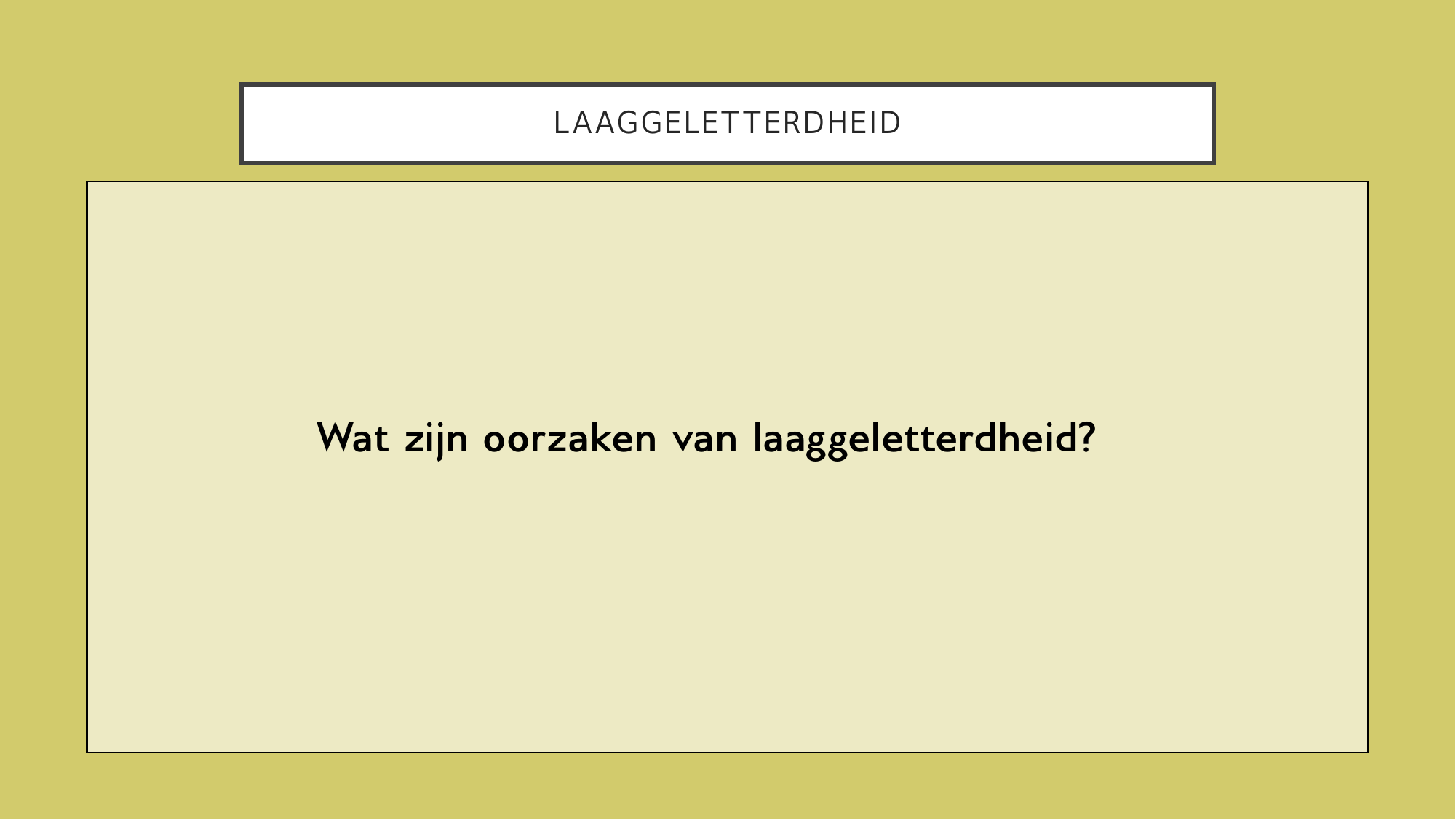

# LAAGGELETTERDHEID

Wat zijn oorzaken van laaggeletterdheid?